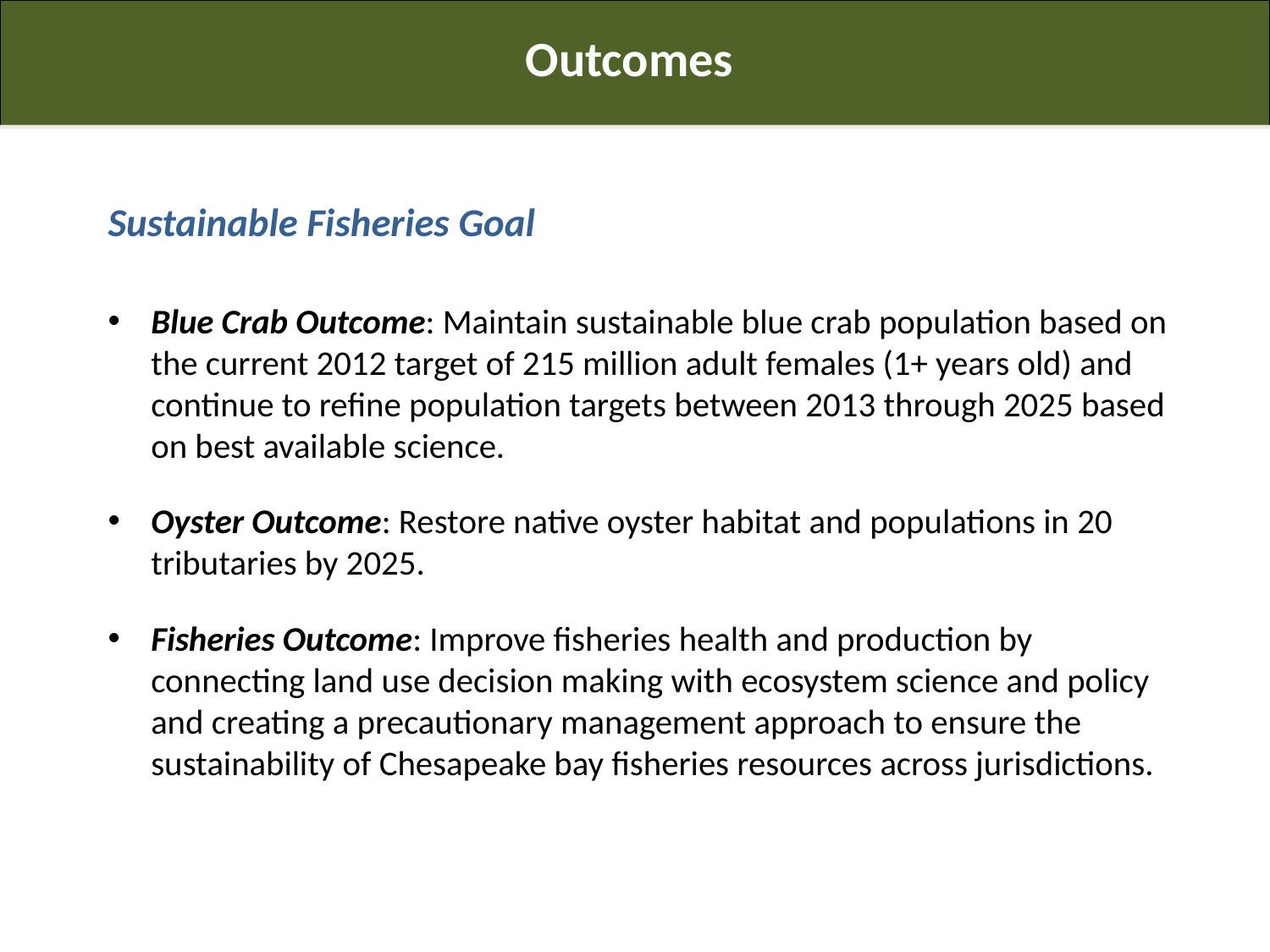

Outcomes
Sustainable Fisheries Goal

Blue Crab Outcome: Maintain sustainable blue crab population based on the current 2012 target of 215 million adult females (1+ years old) and continue to refine population targets between 2013 through 2025 based on best available science.

Oyster Outcome: Restore native oyster habitat and populations in 20 tributaries by 2025.

Fisheries Outcome: Improve fisheries health and production by connecting land use decision making with ecosystem science and policy and creating a precautionary management approach to ensure the sustainability of Chesapeake bay fisheries resources across jurisdictions.